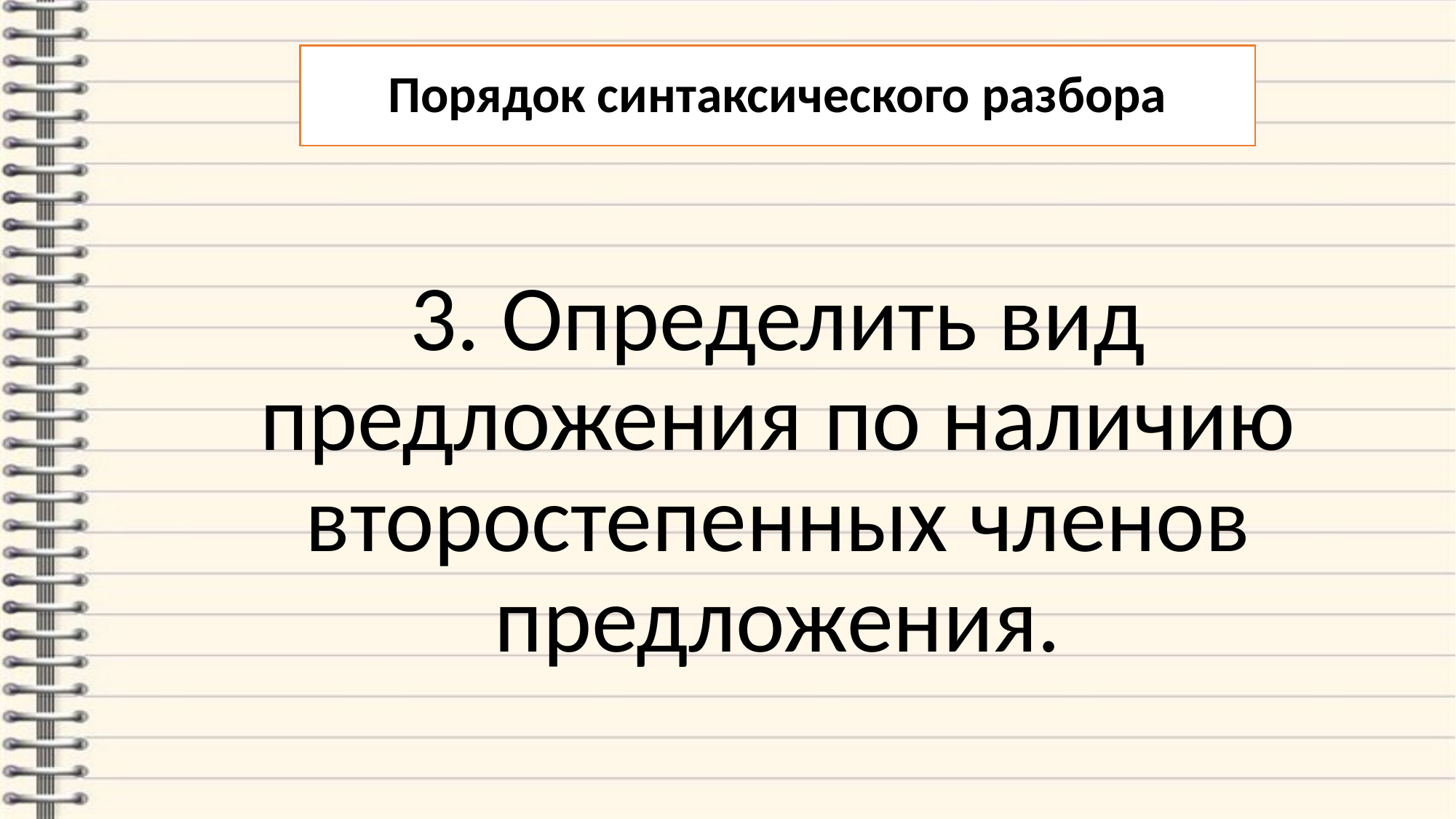

# Порядок синтаксического разбора
3. Определить вид предложения по наличию второстепенных членов предложения.